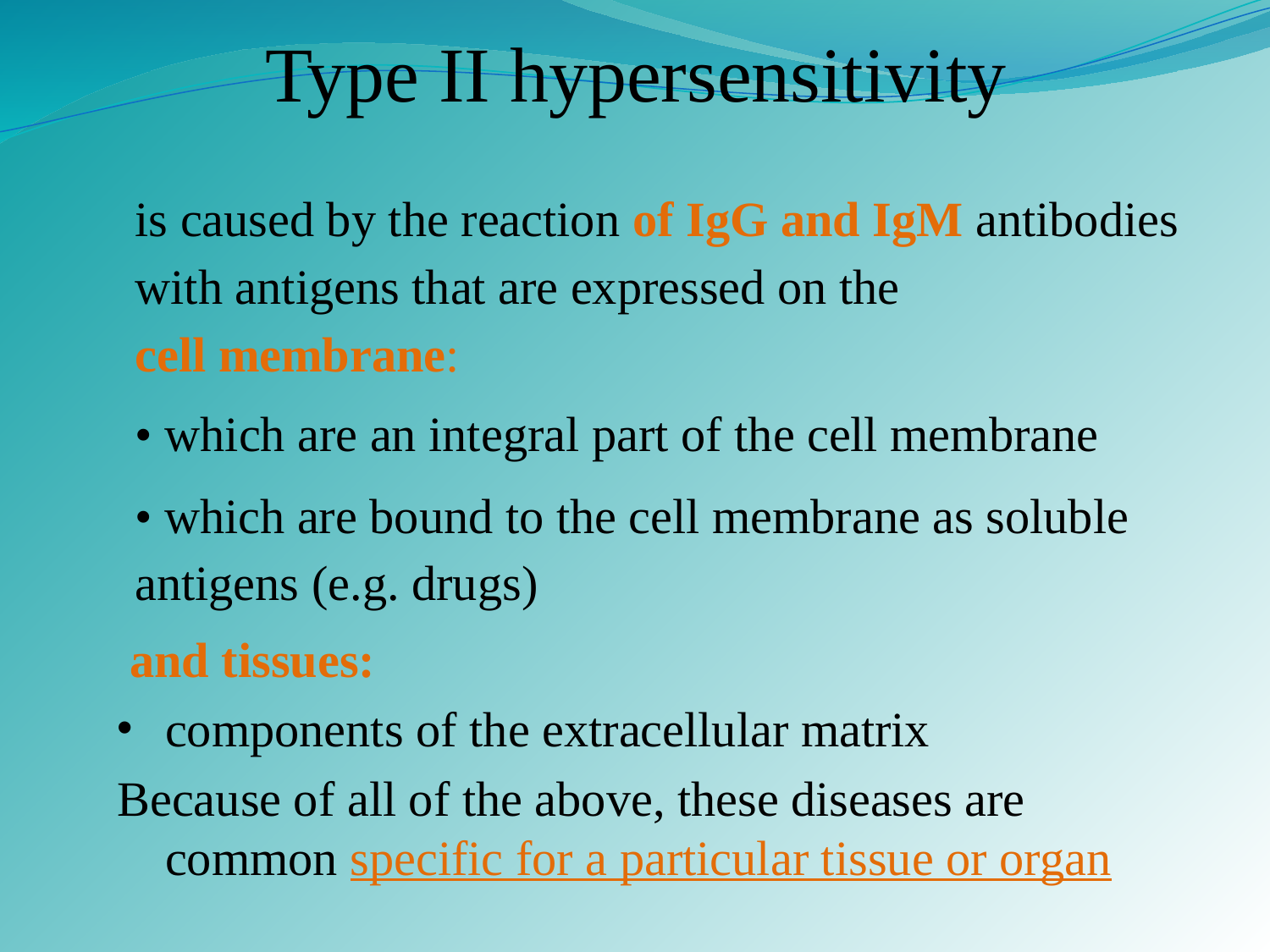

Type II hypersensitivity
is caused by the reaction of IgG and IgM antibodies
with antigens that are expressed on the
cell membrane:
• which are an integral part of the cell membrane

• which are bound to the cell membrane as soluble
antigens (e.g. drugs)
 and tissues:
components of the extracellular matrix
Because of all of the above, these diseases are common specific for a particular tissue or organ